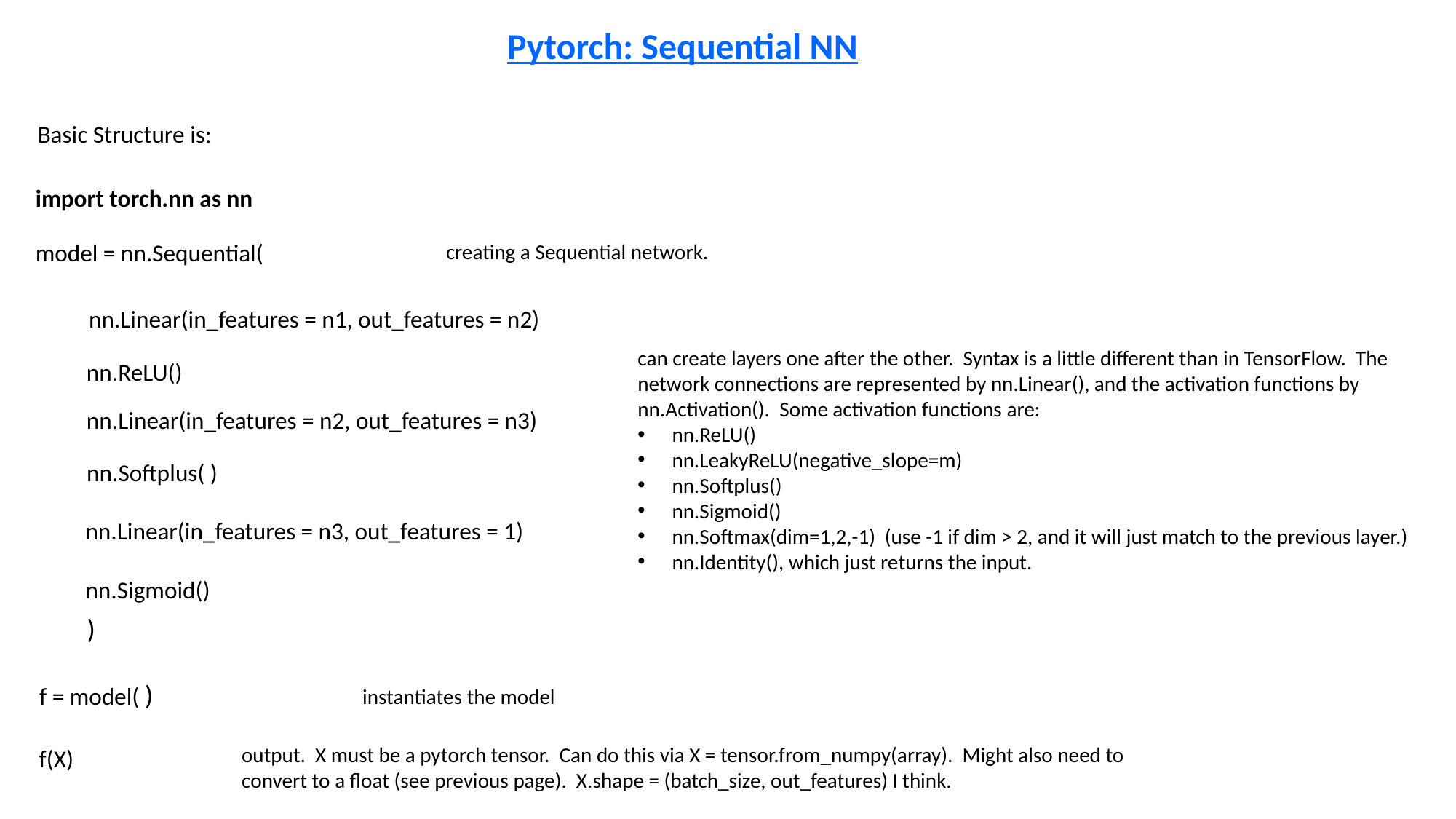

Pytorch: Sequential NN
Basic Structure is:
import torch.nn as nn
model = nn.Sequential(
creating a Sequential network.
nn.Linear(in_features = n1, out_features = n2)
can create layers one after the other.  Syntax is a little different than in TensorFlow.  The network connections are represented by nn.Linear(), and the activation functions by nn.Activation().  Some activation functions are:
nn.ReLU()
nn.LeakyReLU(negative_slope=m)
nn.Softplus()
nn.Sigmoid()
nn.Softmax(dim=1,2,-1)  (use -1 if dim > 2, and it will just match to the previous layer.)
nn.Identity(), which just returns the input.
nn.ReLU()
nn.Linear(in_features = n2, out_features = n3)
nn.Softplus( )
nn.Linear(in_features = n3, out_features = 1)
nn.Sigmoid()
)
f = model( )
instantiates the model
output.  X must be a pytorch tensor.  Can do this via X = tensor.from_numpy(array).  Might also need to convert to a float (see previous page).  X.shape = (batch_size, out_features) I think.
f(X)